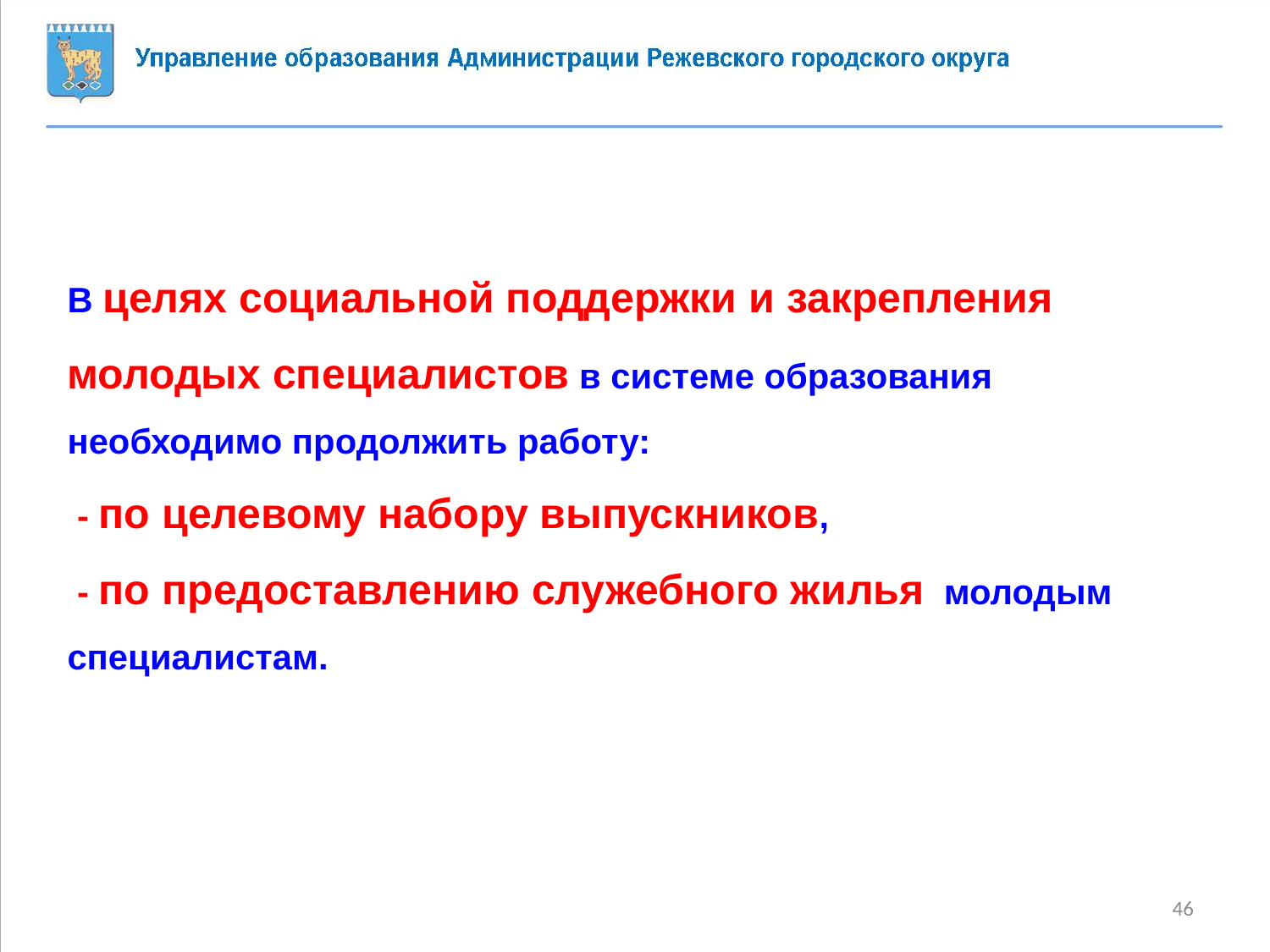

В целях социальной поддержки и закрепления молодых специалистов в системе образования необходимо продолжить работу:
 - по целевому набору выпускников,
 - по предоставлению служебного жилья  молодым специалистам.
46